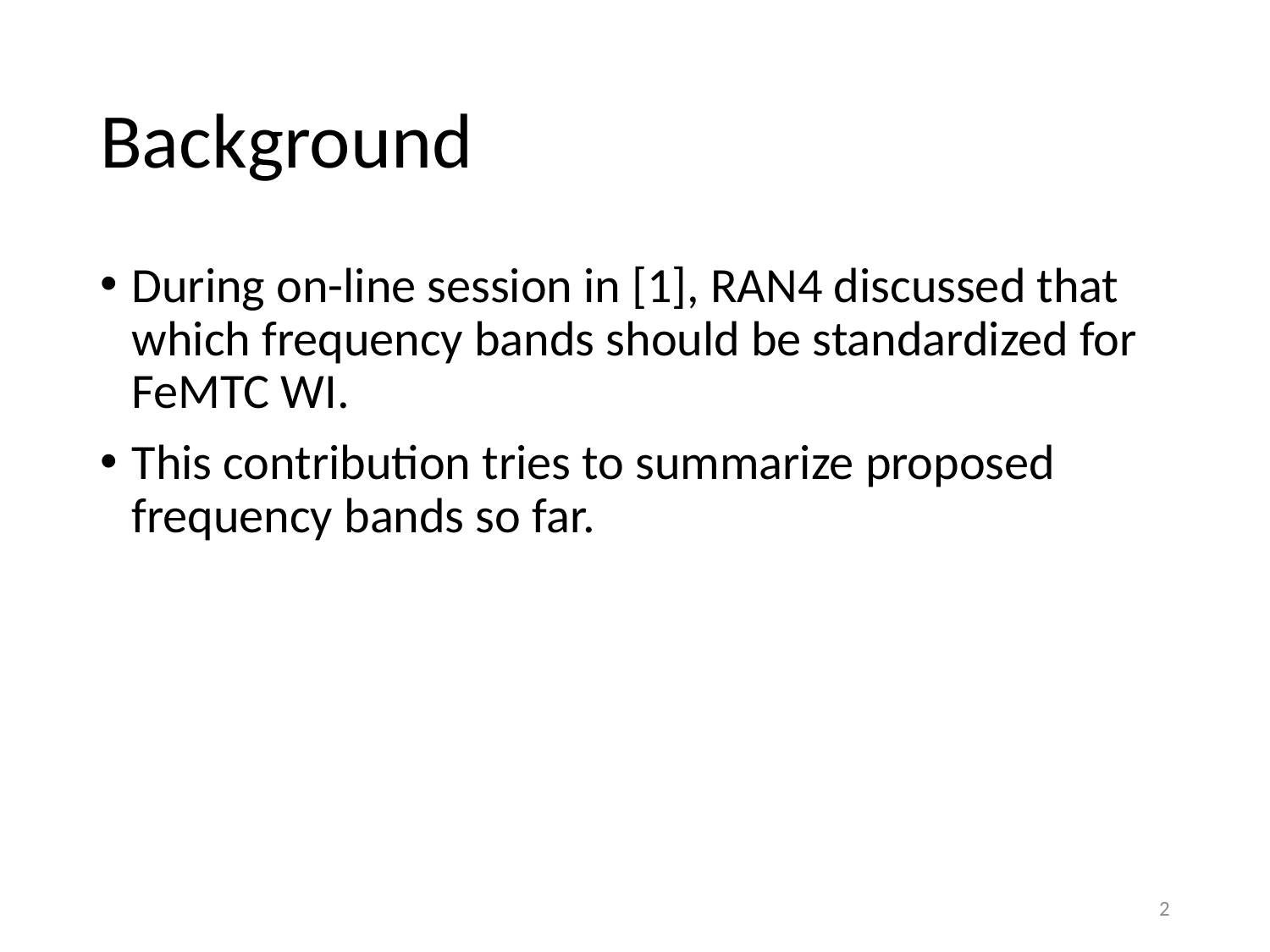

# Background
During on-line session in [1], RAN4 discussed that which frequency bands should be standardized for FeMTC WI.
This contribution tries to summarize proposed frequency bands so far.
2